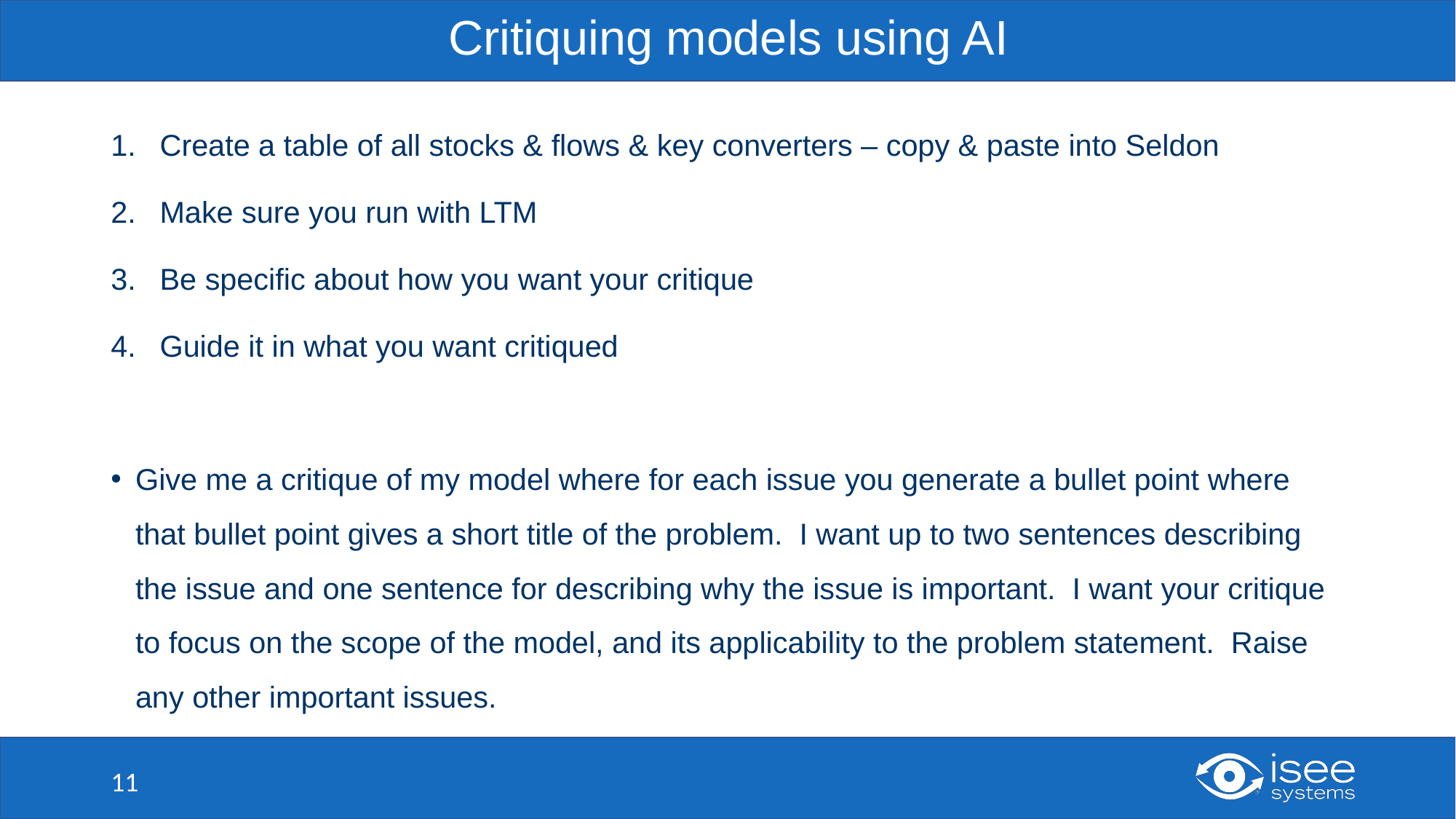

# Critiquing models using AI
Create a table of all stocks & flows & key converters – copy & paste into Seldon
Make sure you run with LTM
Be specific about how you want your critique
Guide it in what you want critiqued

Give me a critique of my model where for each issue you generate a bullet point where that bullet point gives a short title of the problem.  I want up to two sentences describing the issue and one sentence for describing why the issue is important.  I want your critique to focus on the scope of the model, and its applicability to the problem statement.  Raise any other important issues.
11